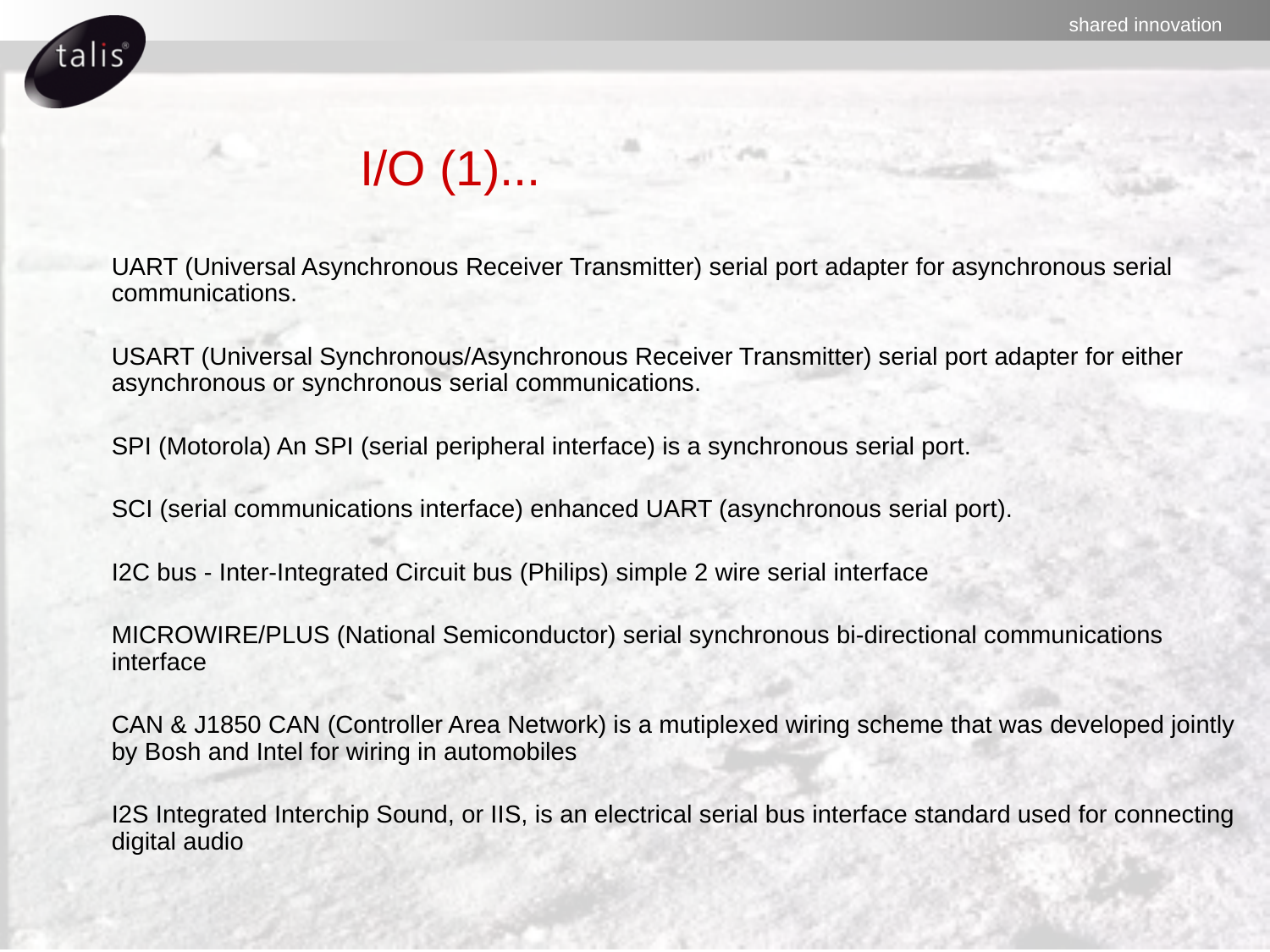

# I/O (1)...
UART (Universal Asynchronous Receiver Transmitter) serial port adapter for asynchronous serial communications.

USART (Universal Synchronous/Asynchronous Receiver Transmitter) serial port adapter for either asynchronous or synchronous serial communications.

SPI (Motorola) An SPI (serial peripheral interface) is a synchronous serial port.

SCI (serial communications interface) enhanced UART (asynchronous serial port).

I2C bus - Inter-Integrated Circuit bus (Philips) simple 2 wire serial interface

MICROWIRE/PLUS (National Semiconductor) serial synchronous bi-directional communications interface

CAN & J1850 CAN (Controller Area Network) is a mutiplexed wiring scheme that was developed jointly by Bosh and Intel for wiring in automobiles

I2S Integrated Interchip Sound, or IIS, is an electrical serial bus interface standard used for connecting digital audio